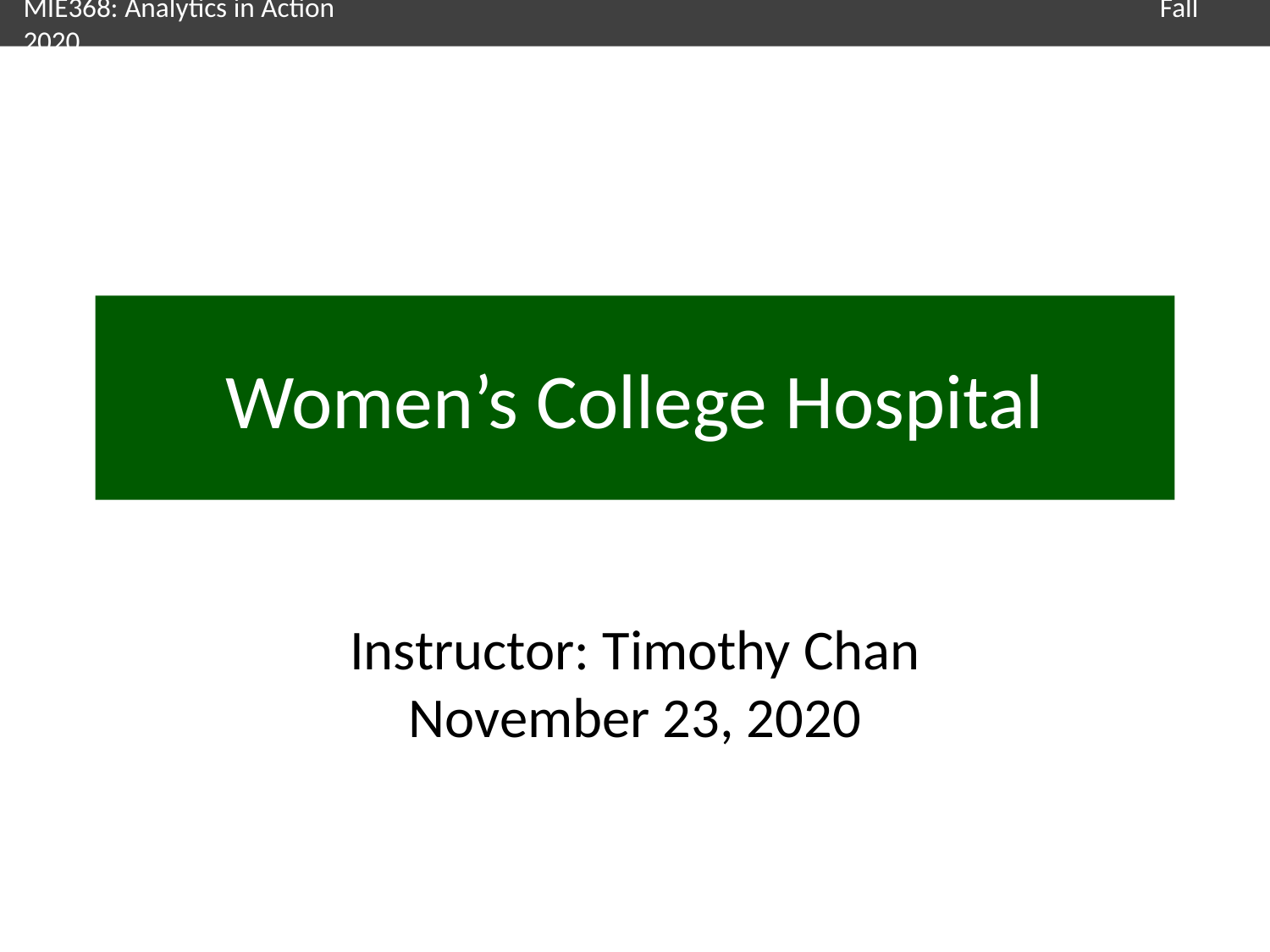

# Women’s College Hospital

Instructor: Timothy Chan
November 23, 2020